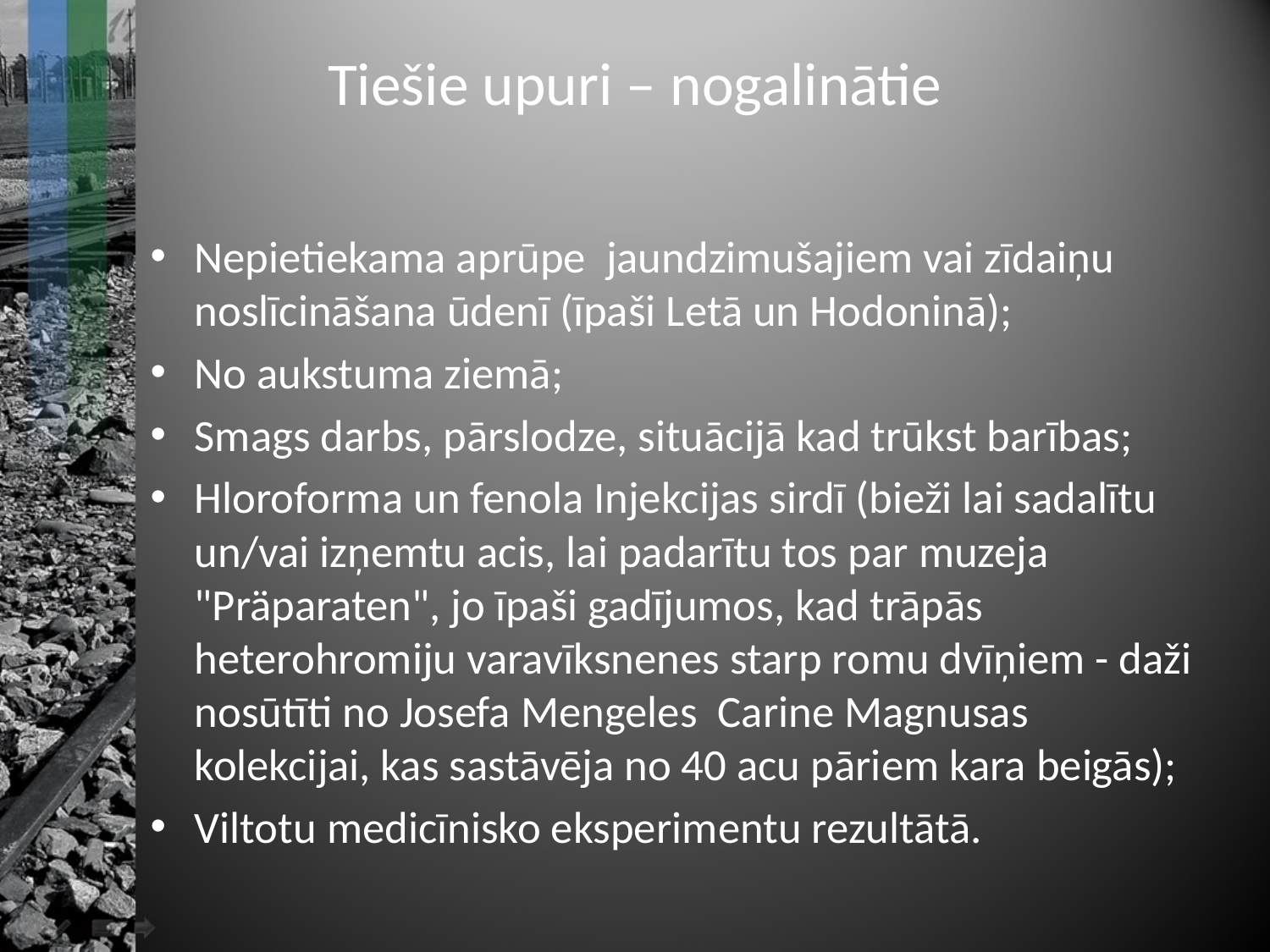

# Tiešie upuri – nogalinātie
Nepietiekama aprūpe  jaundzimušajiem vai zīdaiņu noslīcināšana ūdenī (īpaši Letā un Hodoninā);
No aukstuma ziemā;
Smags darbs, pārslodze, situācijā kad trūkst barības;
Hloroforma un fenola Injekcijas sirdī (bieži lai sadalītu un/vai izņemtu acis, lai padarītu tos par muzeja "Präparaten", jo īpaši gadījumos, kad trāpās heterohromiju varavīksnenes starp romu dvīņiem - daži nosūtīti no Josefa Mengeles  Carine Magnusas kolekcijai, kas sastāvēja no 40 acu pāriem kara beigās);
Viltotu medicīnisko eksperimentu rezultātā.